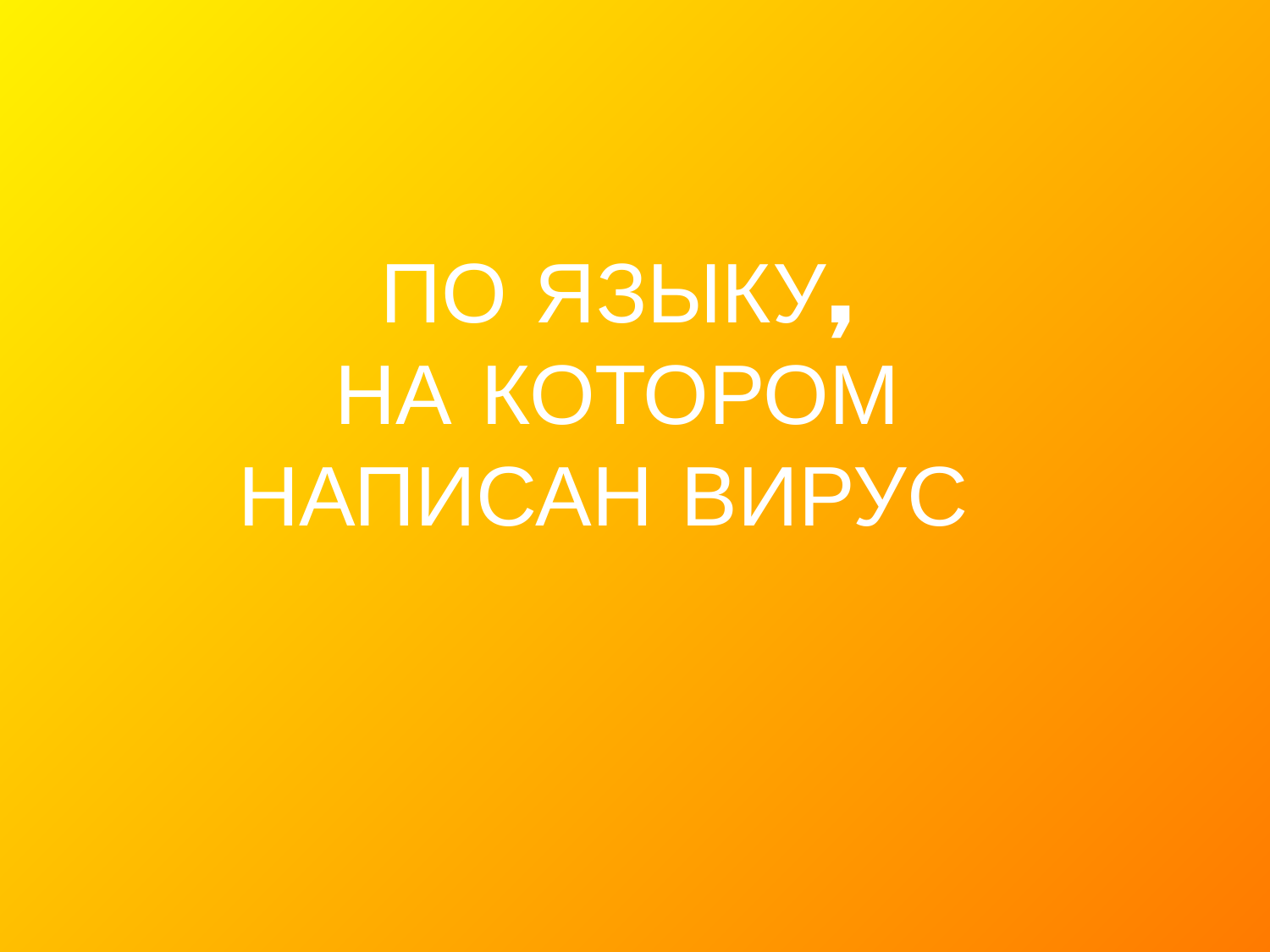

# ПО ЯЗЫКУ, НА КОТОРОМ НАПИСАН ВИРУС